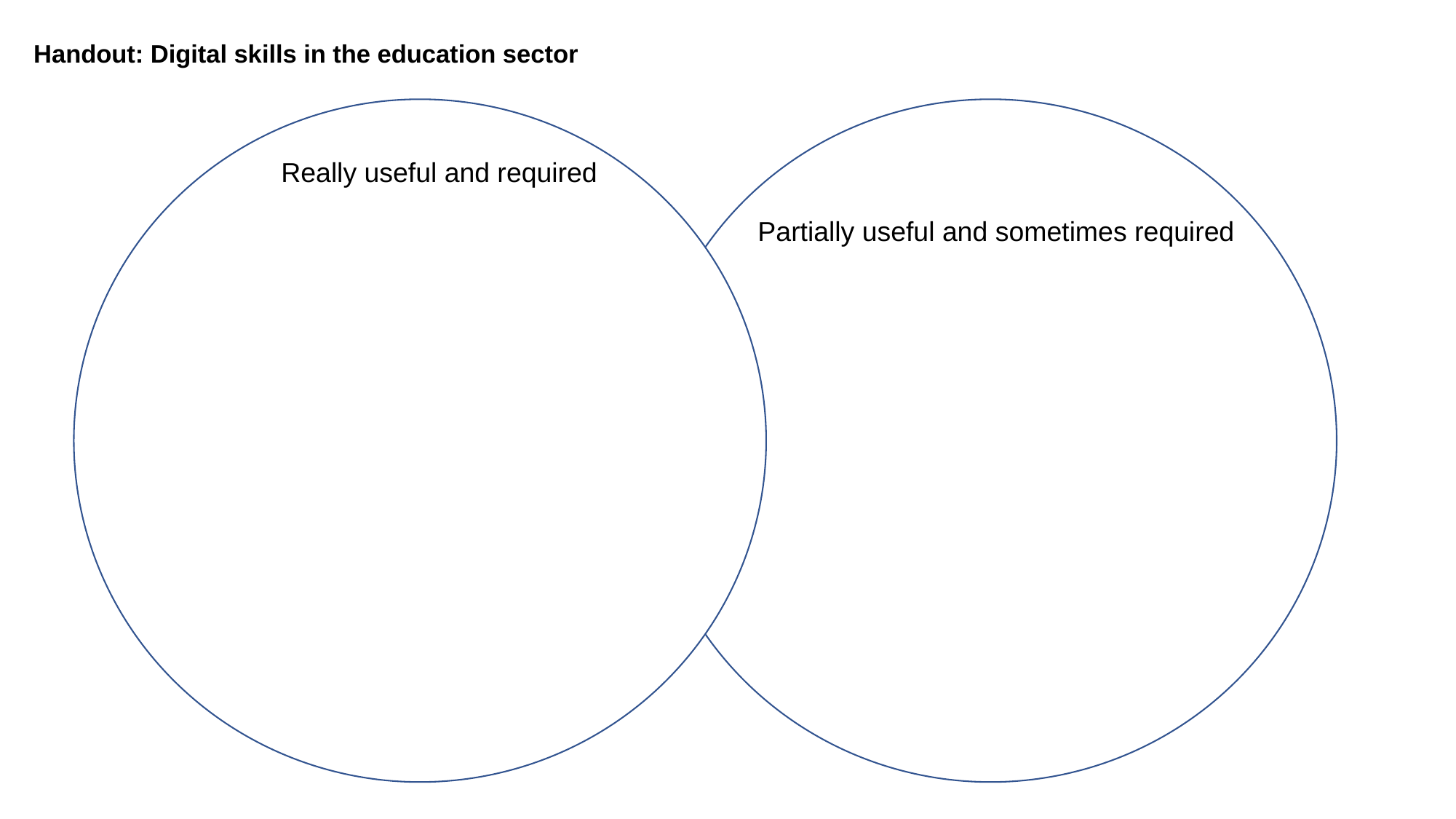

Handout: Digital skills in the education sector

Really useful and required
Partially useful and sometimes required